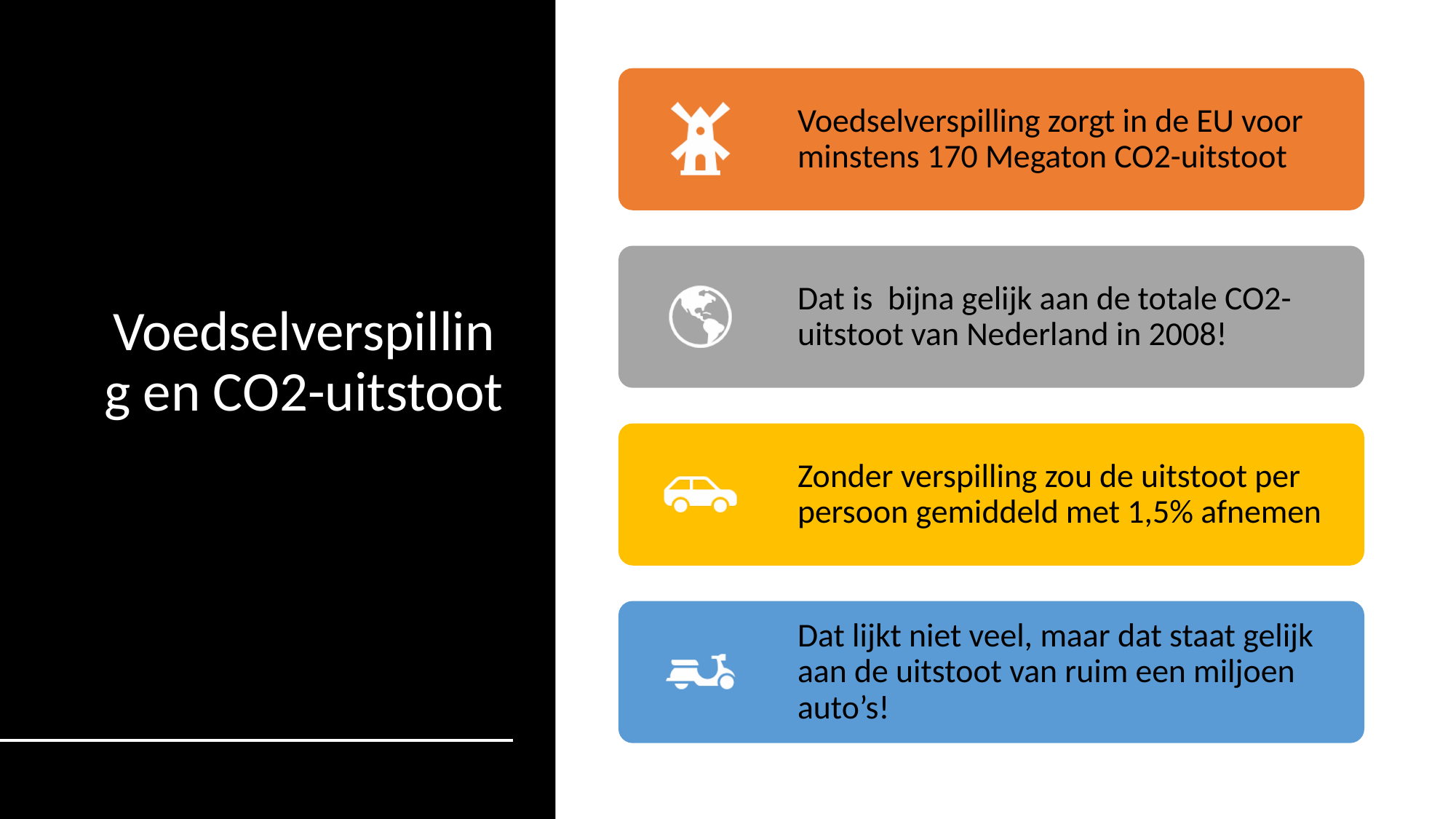

# Voedselverspilling en CO2-uitstoot
Voedselverspilling zorgt in de EU voor minstens 170 Megaton CO2-uitstoot
Dat is  bijna gelijk aan de totale CO2-uitstoot van Nederland in 2008!
Zonder verspilling zou de uitstoot per persoon gemiddeld met 1,5% afnemen
Dat lijkt niet veel, maar dat staat gelijk aan de uitstoot van ruim een miljoen auto’s!